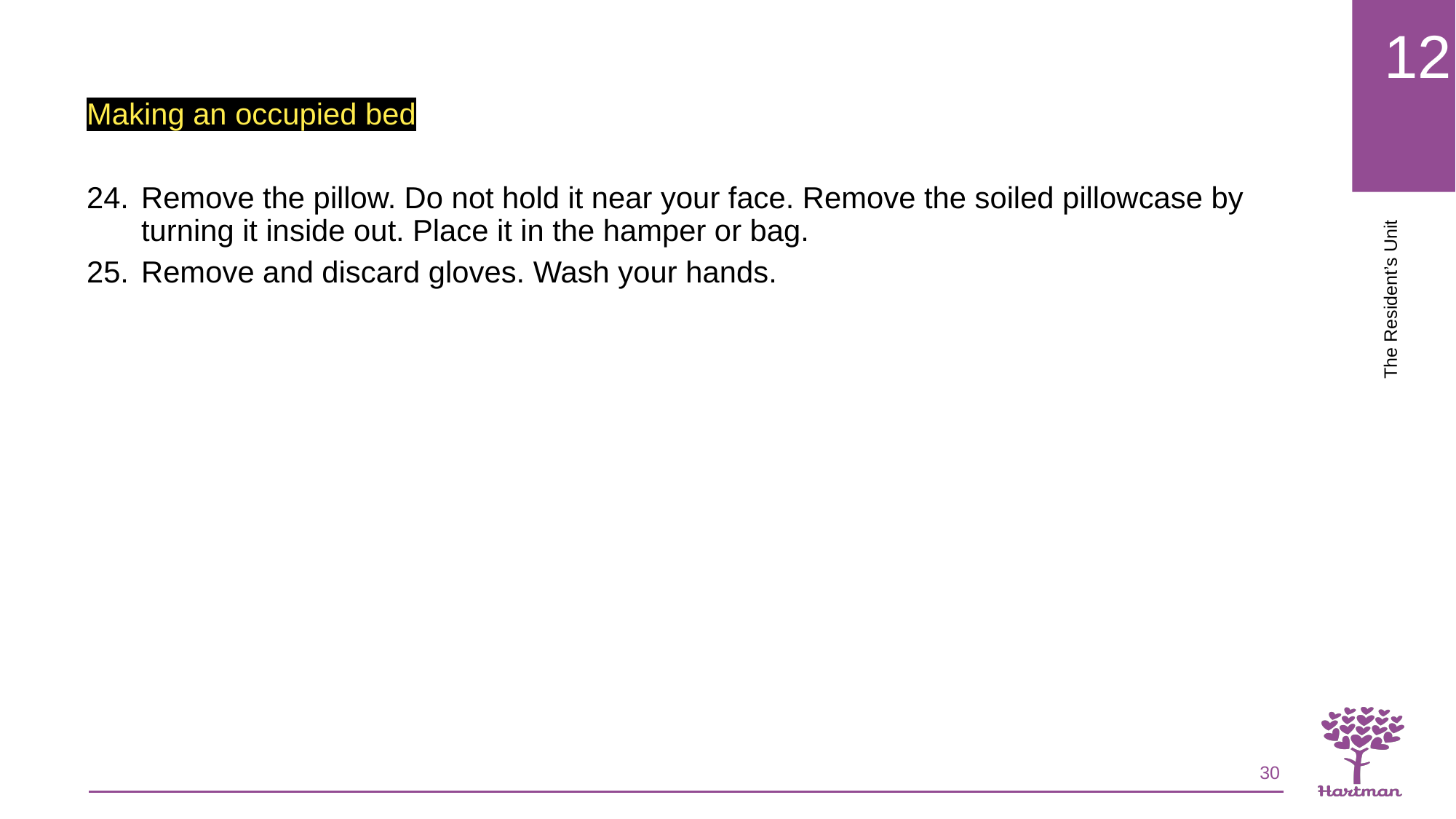

Making an occupied bed

Remove the pillow. Do not hold it near your face. Remove the soiled pillowcase by turning it inside out. Place it in the hamper or bag.
Remove and discard gloves. Wash your hands.

30